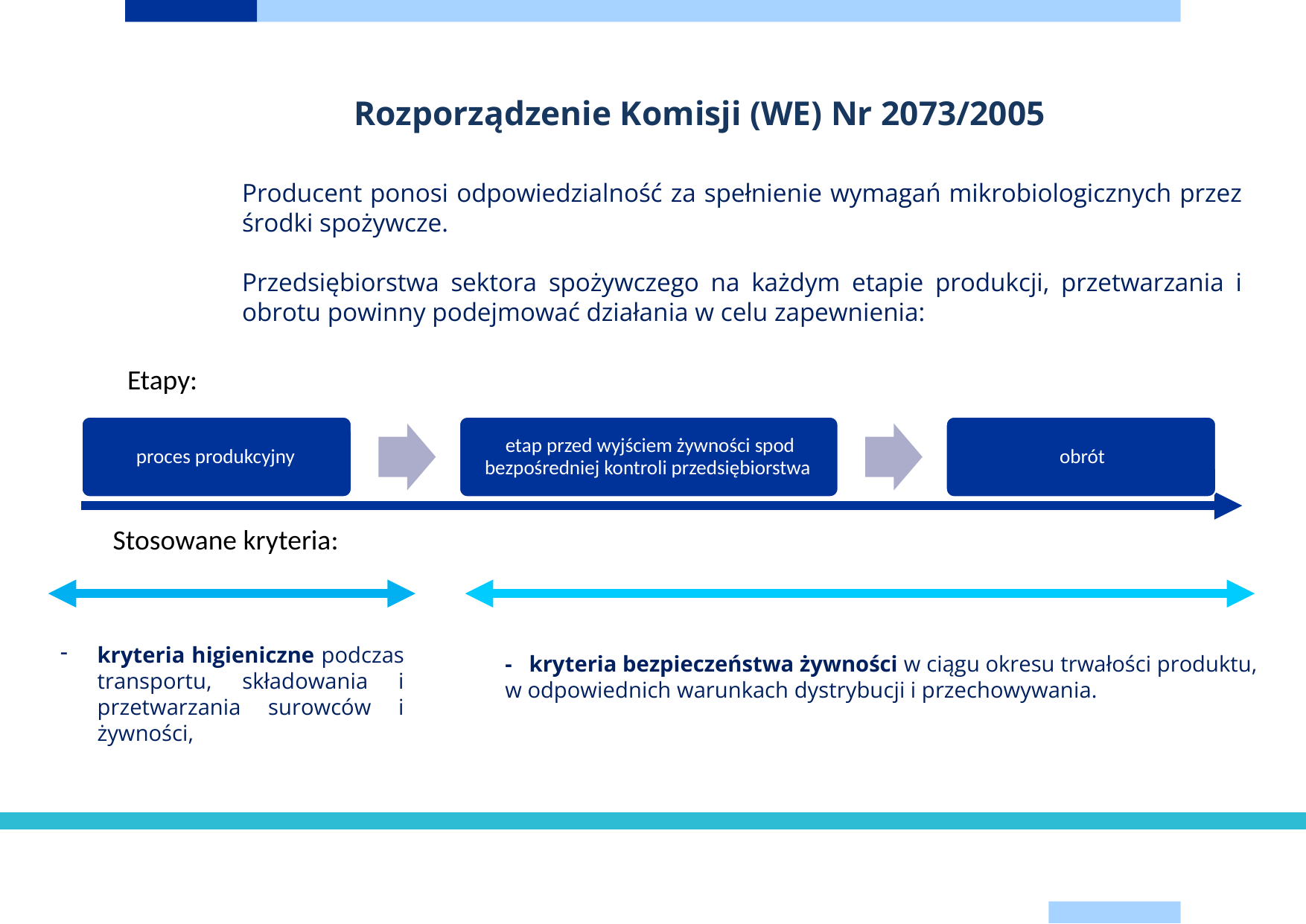

Rozporządzenie Komisji (WE) Nr 2073/2005

Producent ponosi odpowiedzialność za spełnienie wymagań mikrobiologicznych przez środki spożywcze.

Przedsiębiorstwa sektora spożywczego na każdym etapie produkcji, przetwarzania i obrotu powinny podejmować działania w celu zapewnienia:
Etapy:
proces produkcyjny

etap przed wyjściem żywności spod bezpośredniej kontroli przedsiębiorstwa

obrót
Stosowane kryteria:

-   kryteria bezpieczeństwa żywności w ciągu okresu trwałości produktu, w odpowiednich warunkach dystrybucji i przechowywania.
kryteria higieniczne podczas transportu, składowania i przetwarzania surowców i żywności,